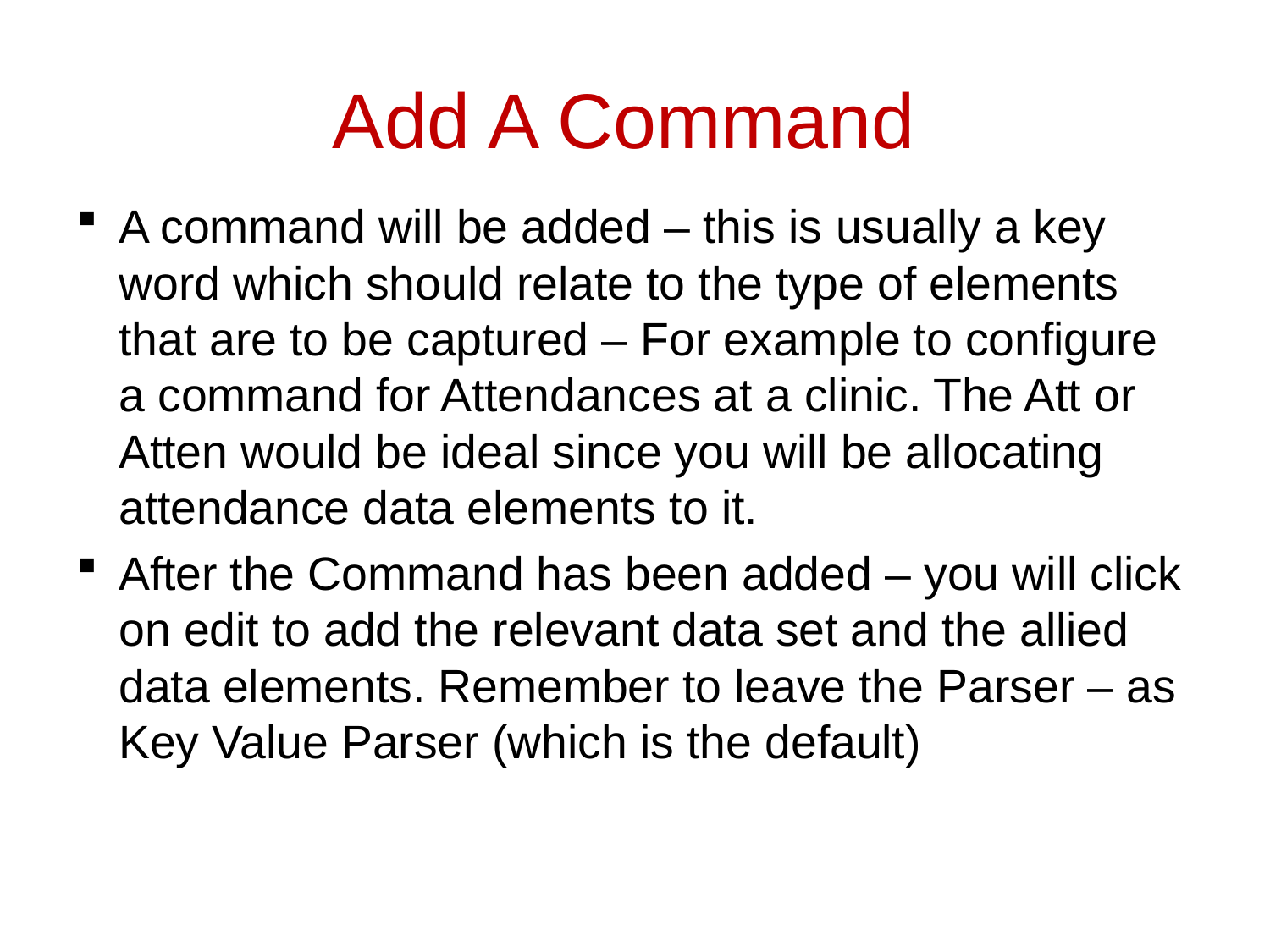

# Add A Command
A command will be added – this is usually a key word which should relate to the type of elements that are to be captured – For example to configure a command for Attendances at a clinic. The Att or Atten would be ideal since you will be allocating attendance data elements to it.
After the Command has been added – you will click on edit to add the relevant data set and the allied data elements. Remember to leave the Parser – as Key Value Parser (which is the default)